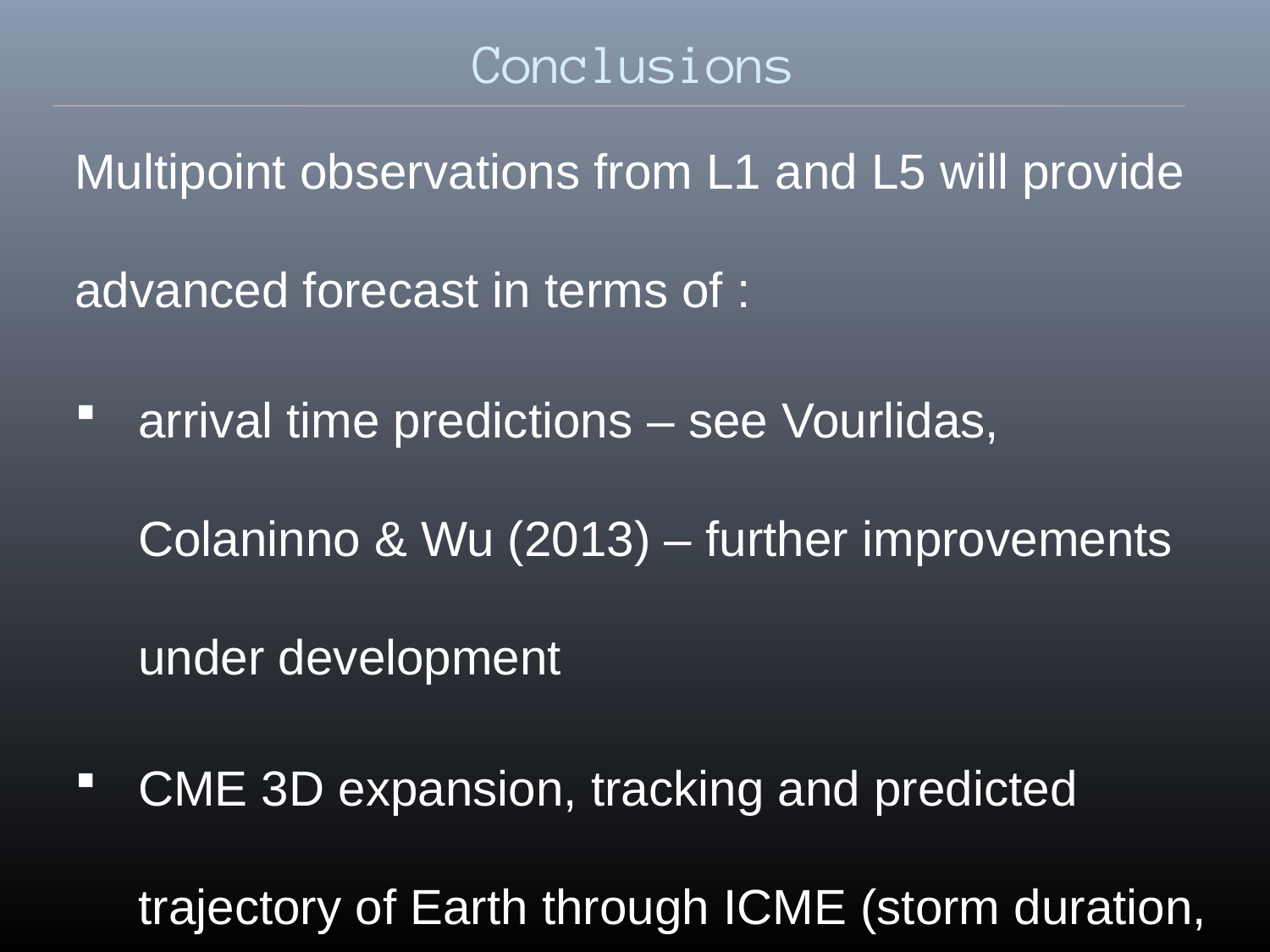

Conclusions
Multipoint observations from L1 and L5 will provide advanced forecast in terms of :
arrival time predictions – see Vourlidas, Colaninno & Wu (2013) – further improvements under development
CME 3D expansion, tracking and predicted trajectory of Earth through ICME (storm duration, V and Bz evolution)